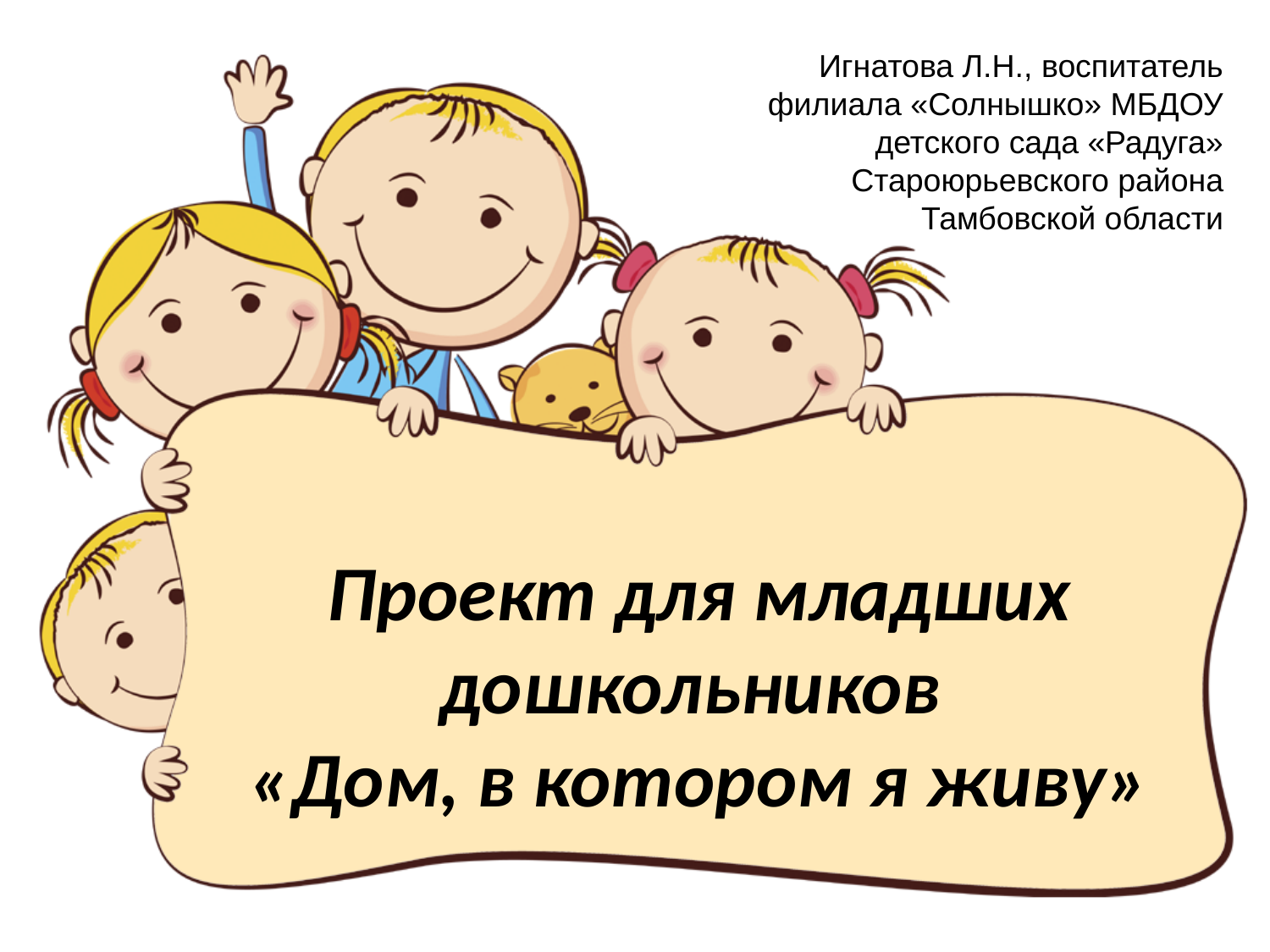

Игнатова Л.Н., воспитатель филиала «Солнышко» МБДОУ детского сада «Радуга» Староюрьевского района Тамбовской области

# Проект для младших дошкольников «Дом, в котором я живу»